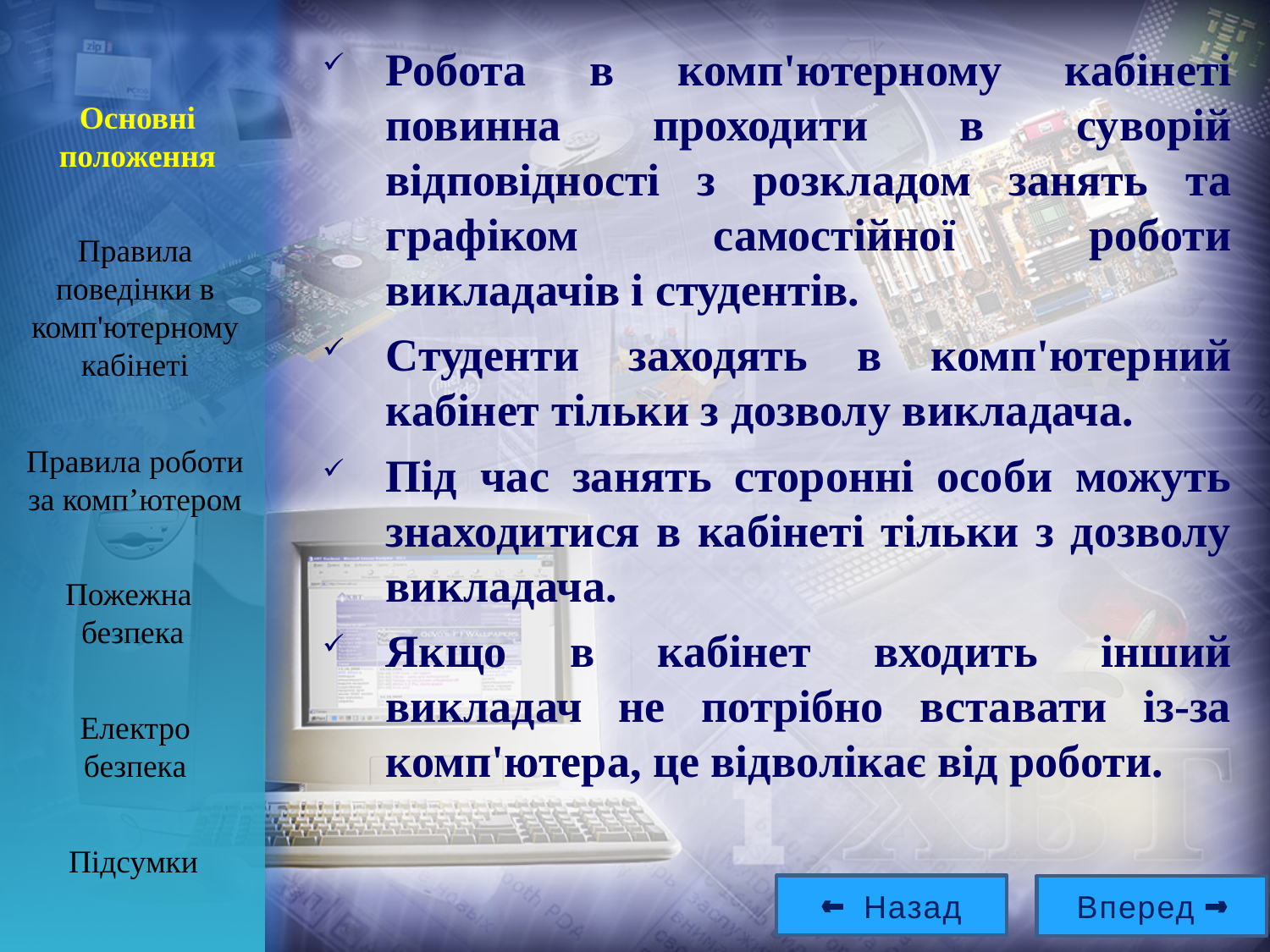

Робота в комп'ютерному кабінеті повинна проходити в суворій відповідності з розкладом занять та графіком самостійної роботи викладачів і студентів.
Студенти заходять в комп'ютерний кабінет тільки з дозволу викладача.
Під час занять сторонні особи можуть знаходитися в кабінеті тільки з дозволу викладача.
Якщо в кабінет входить інший викладач не потрібно вставати із-за комп'ютера, це відволікає від роботи.
Основні положення
Правила поведінки в комп'ютерному кабінеті
Правила роботи за комп’ютером
Пожежна
безпека
Електро
безпека
Підсумки
←  Назад
Вперед →